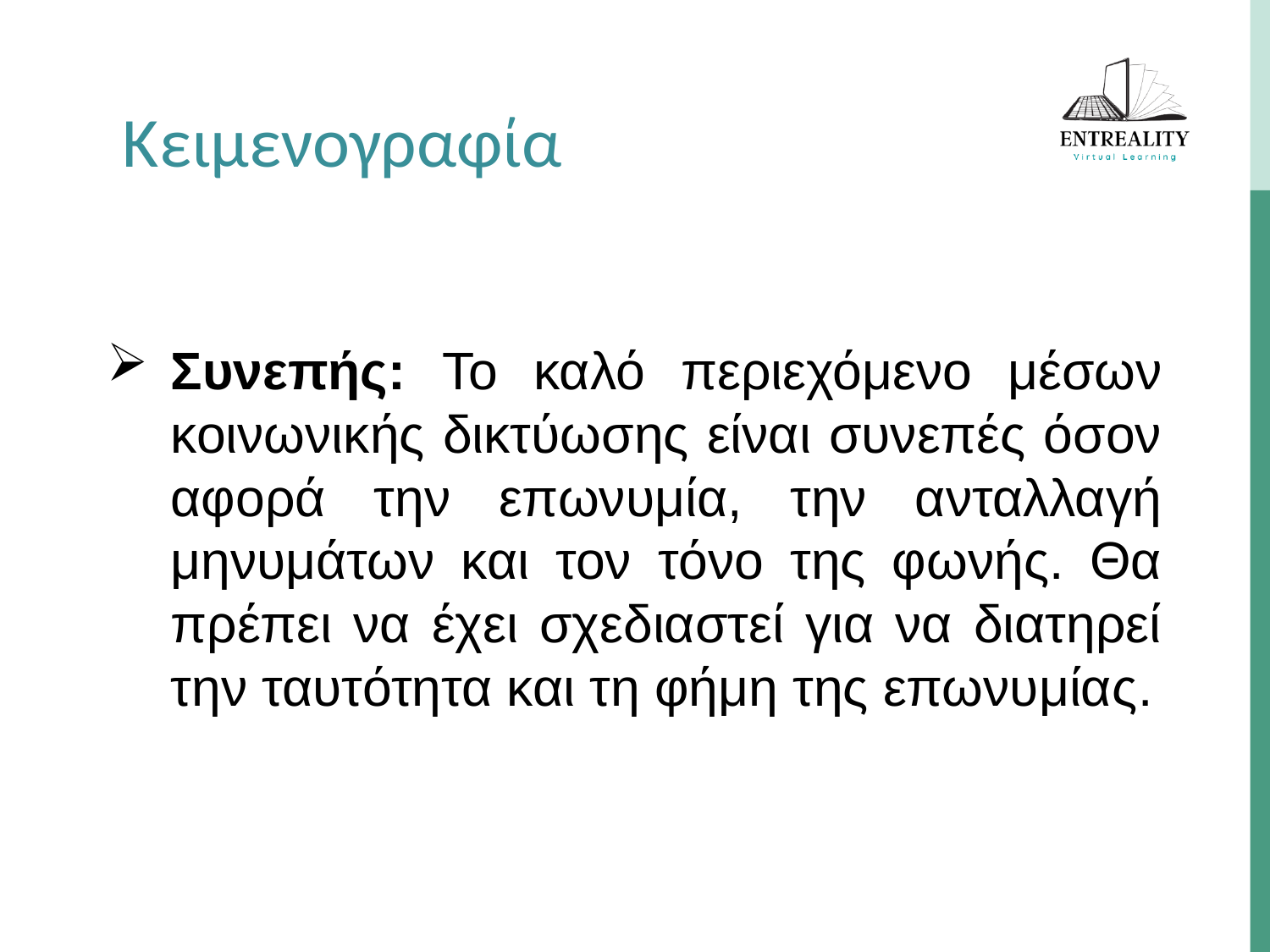

Κειμενογραφία
Συνεπής: Το καλό περιεχόμενο μέσων κοινωνικής δικτύωσης είναι συνεπές όσον αφορά την επωνυμία, την ανταλλαγή μηνυμάτων και τον τόνο της φωνής. Θα πρέπει να έχει σχεδιαστεί για να διατηρεί την ταυτότητα και τη φήμη της επωνυμίας.